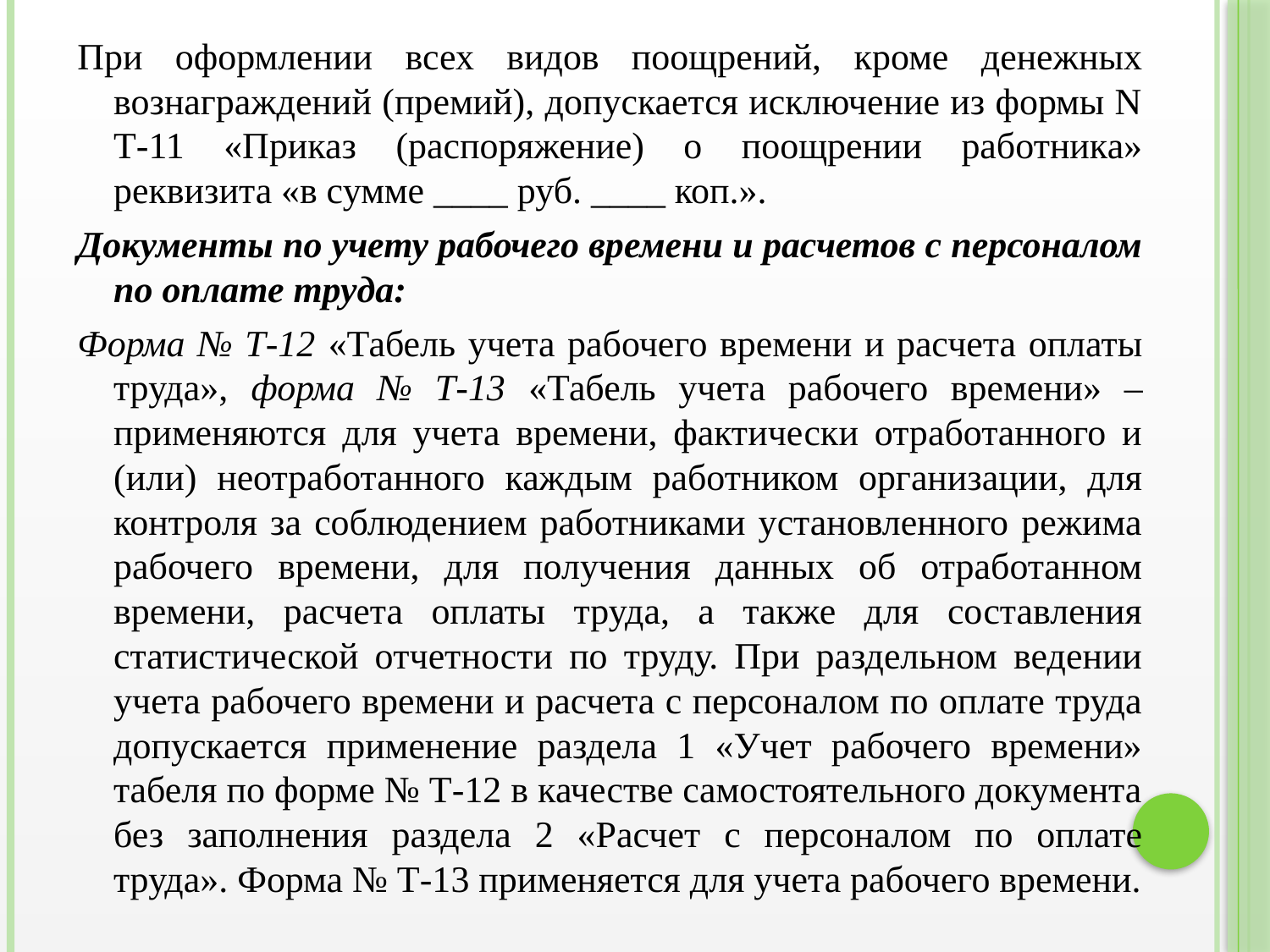

При оформлении всех видов поощрений, кроме денежных вознаграждений (премий), допускается исключение из формы N Т-11 «Приказ (распоряжение) о поощрении работника» реквизита «в сумме ____ руб. ____ коп.».
Документы по учету рабочего времени и расчетов с персоналом по оплате труда:
Форма № Т-12 «Табель учета рабочего времени и расчета оплаты труда», форма № Т-13 «Табель учета рабочего времени» – применяются для учета времени, фактически отработанного и (или) неотработанного каждым работником организации, для контроля за соблюдением работниками установленного режима рабочего времени, для получения данных об отработанном времени, расчета оплаты труда, а также для составления статистической отчетности по труду. При раздельном ведении учета рабочего времени и расчета с персоналом по оплате труда допускается применение раздела 1 «Учет рабочего времени» табеля по форме № Т-12 в качестве самостоятельного документа без заполнения раздела 2 «Расчет с персоналом по оплате труда». Форма № Т-13 применяется для учета рабочего времени.